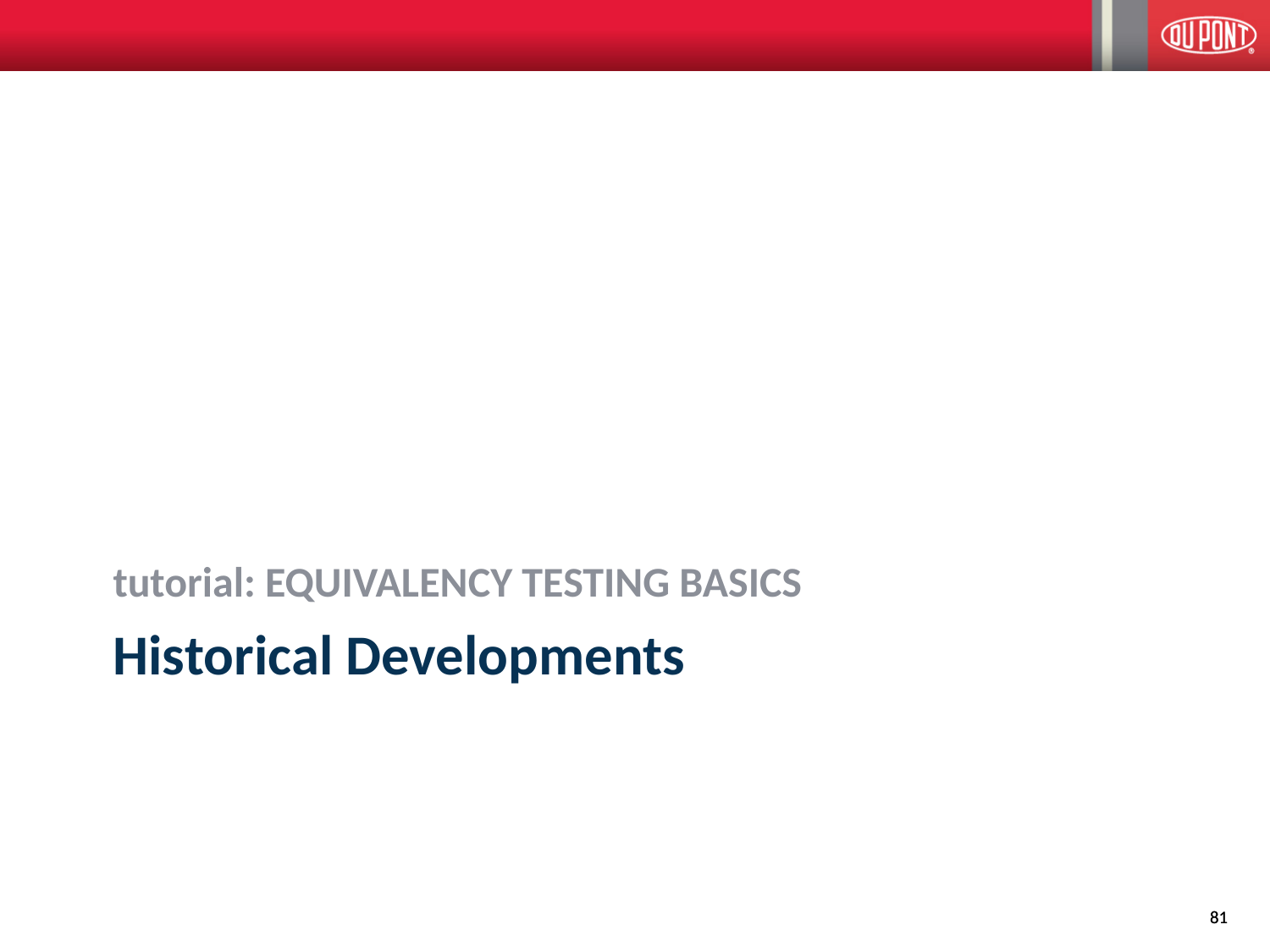

tutorial: EQUIVALENCY TESTING BASICS
# Historical Developments